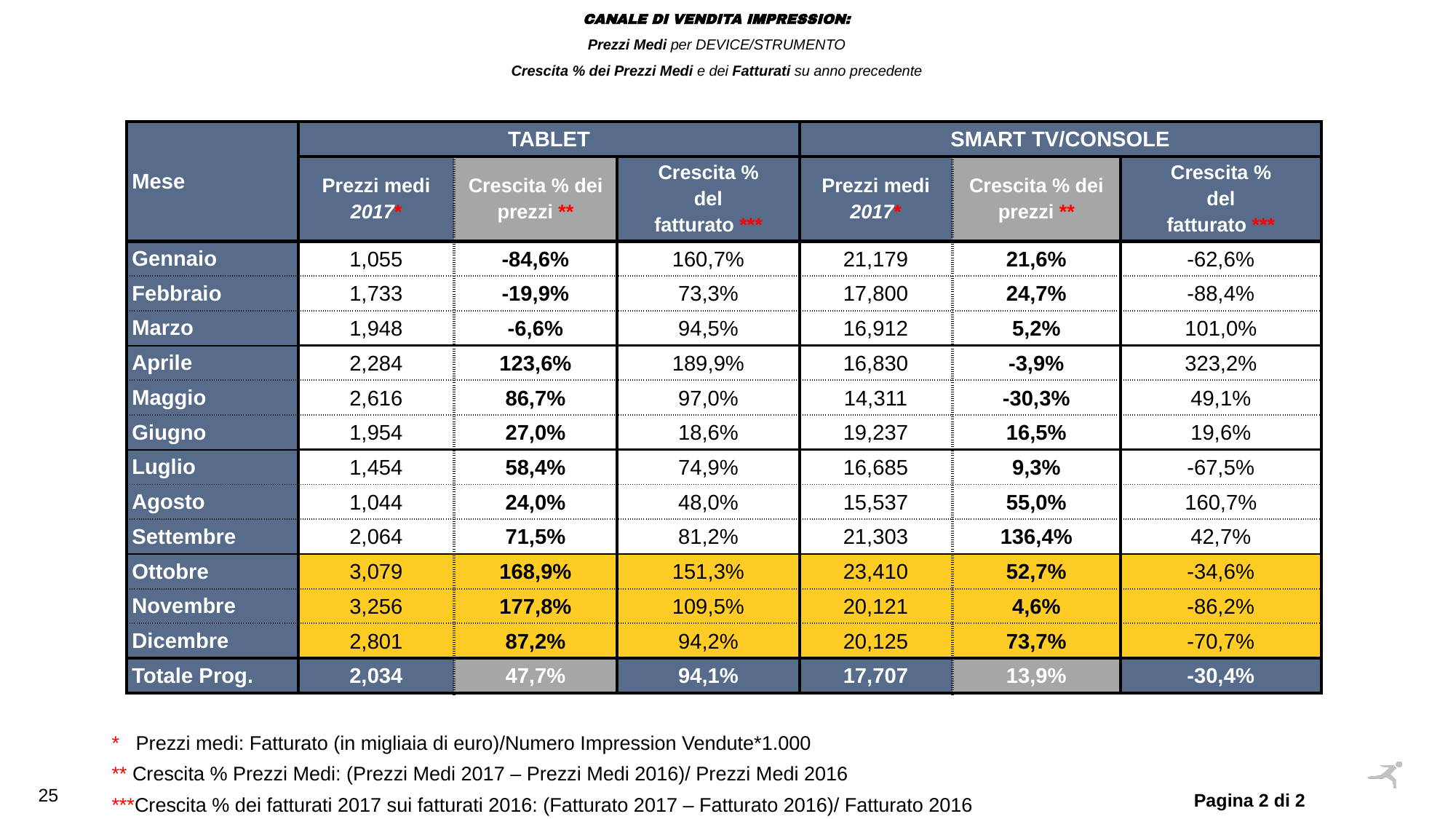

CANALE DI VENDITA IMPRESSION:

Prezzi Medi per DEVICE/STRUMENTO

Crescita % dei Prezzi Medi e dei Fatturati su anno precedente
| Mese | TABLET |  |  | SMART TV/CONSOLE |  |  |
| --- | --- | --- | --- | --- | --- | --- |
|  | Prezzi medi 2017\* | Crescita % dei prezzi \*\* | Crescita % del fatturato \*\*\* | Prezzi medi 2017\* | Crescita % dei prezzi \*\* | Crescita % del fatturato \*\*\* |
| Gennaio | 1,055 | -84,6% | 160,7% | 21,179 | 21,6% | -62,6% |
| Febbraio | 1,733 | -19,9% | 73,3% | 17,800 | 24,7% | -88,4% |
| Marzo | 1,948 | -6,6% | 94,5% | 16,912 | 5,2% | 101,0% |
| Aprile | 2,284 | 123,6% | 189,9% | 16,830 | -3,9% | 323,2% |
| Maggio | 2,616 | 86,7% | 97,0% | 14,311 | -30,3% | 49,1% |
| Giugno | 1,954 | 27,0% | 18,6% | 19,237 | 16,5% | 19,6% |
| Luglio | 1,454 | 58,4% | 74,9% | 16,685 | 9,3% | -67,5% |
| Agosto | 1,044 | 24,0% | 48,0% | 15,537 | 55,0% | 160,7% |
| Settembre | 2,064 | 71,5% | 81,2% | 21,303 | 136,4% | 42,7% |
| Ottobre | 3,079 | 168,9% | 151,3% | 23,410 | 52,7% | -34,6% |
| Novembre | 3,256 | 177,8% | 109,5% | 20,121 | 4,6% | -86,2% |
| Dicembre | 2,801 | 87,2% | 94,2% | 20,125 | 73,7% | -70,7% |
| Totale Prog. | 2,034 | 47,7% | 94,1% | 17,707 | 13,9% | -30,4% |
*   Prezzi medi: Fatturato (in migliaia di euro)/Numero Impression Vendute*1.000

** Crescita % Prezzi Medi: (Prezzi Medi 2017 – Prezzi Medi 2016)/ Prezzi Medi 2016

***Crescita % dei fatturati 2017 sui fatturati 2016: (Fatturato 2017 – Fatturato 2016)/ Fatturato 2016
25
Pagina 2 di 2